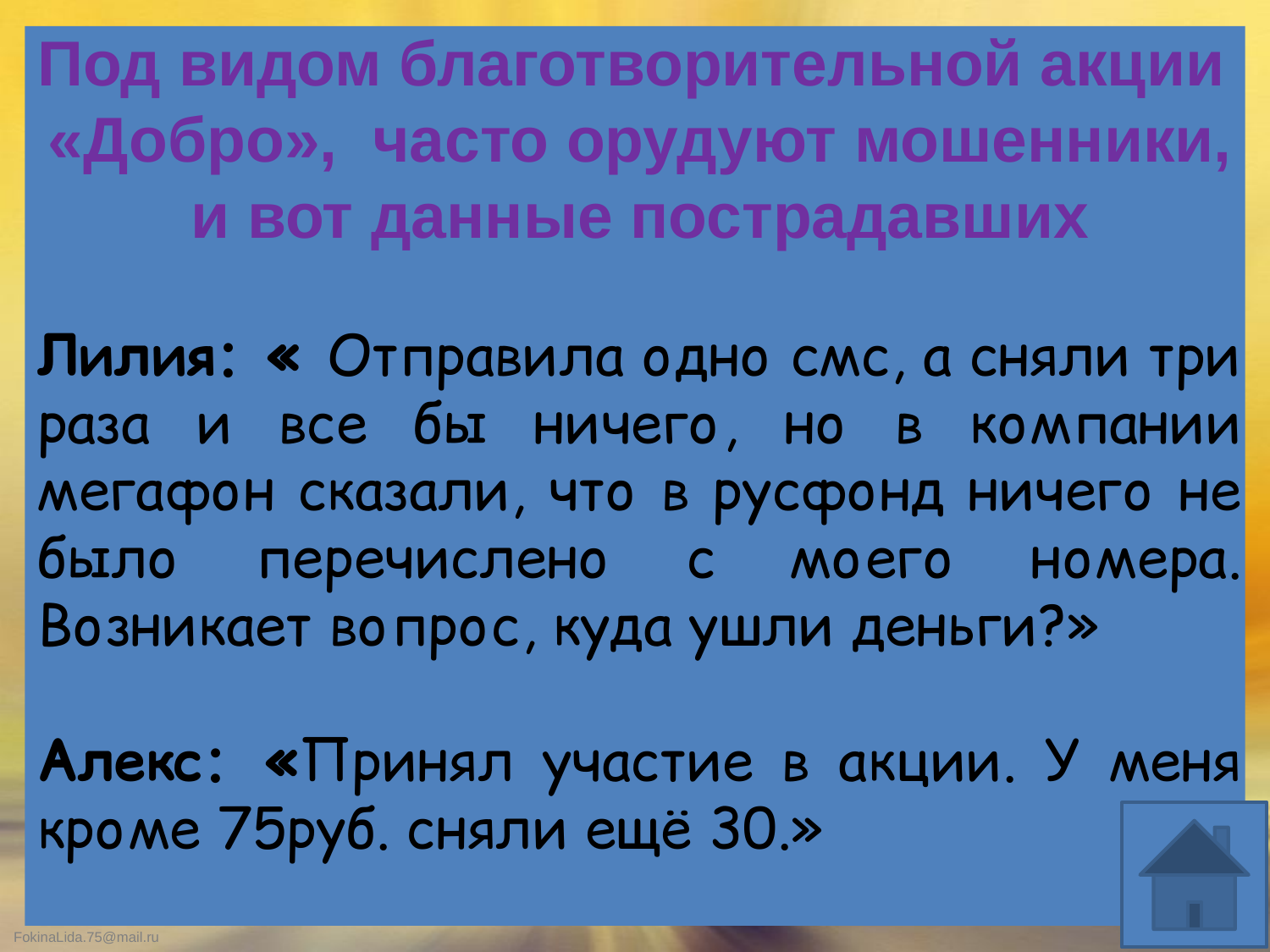

Под видом благотворительной акции  «Добро»,  часто орудуют мошенники, и вот данные пострадавших

Лилия: « Отправила одно смс, а сняли три раза и все бы ничего, но в компании мегафон сказали, что в русфонд ничего не было перечислено с моего номера. Возникает вопрос, куда ушли деньги?»

Алекс: «Принял участие в акции. У меня кроме 75руб. сняли ещё 30.»